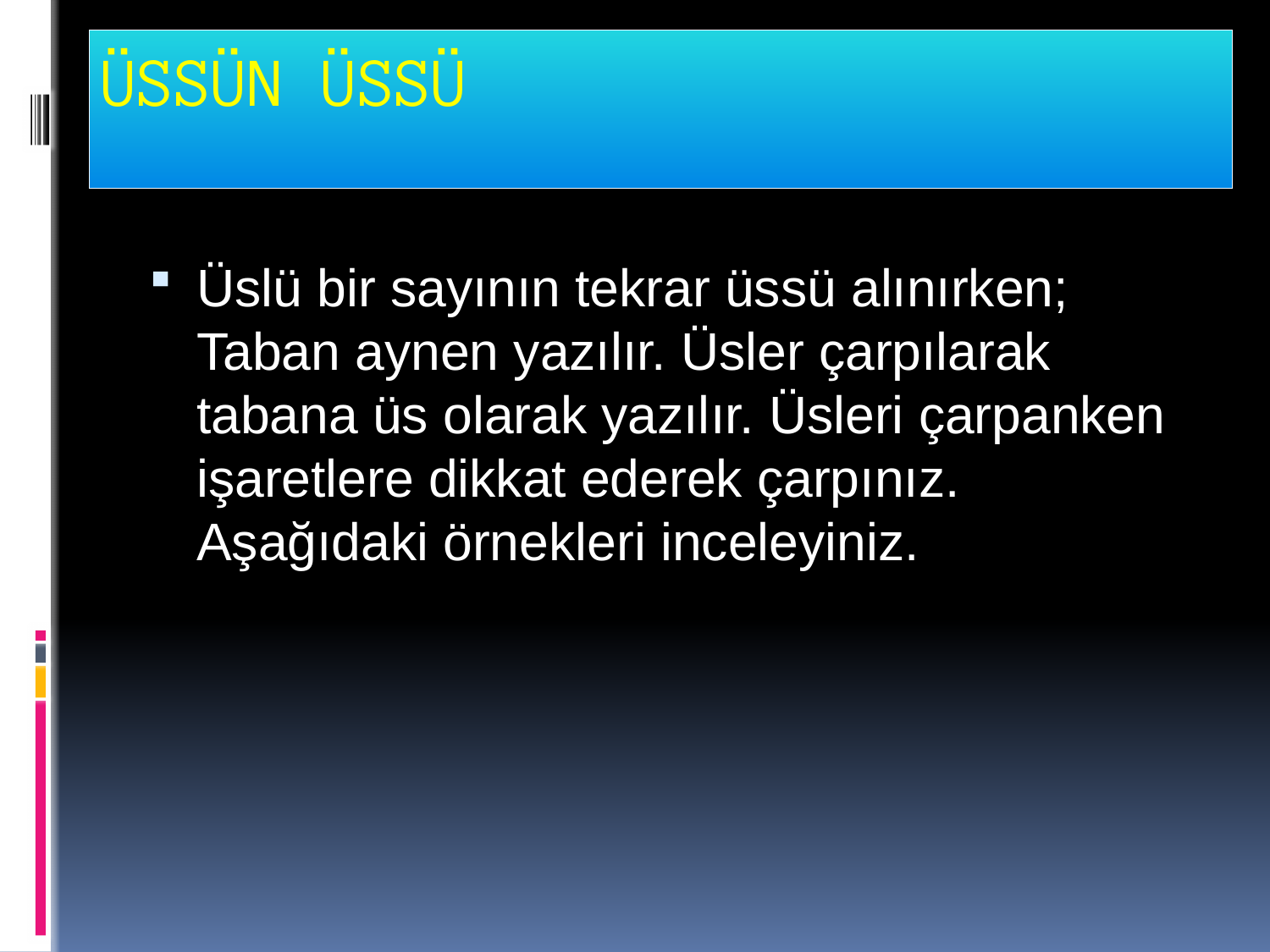

# ÜSSÜN ÜSSÜ
Üslü bir sayının tekrar üssü alınırken; Taban aynen yazılır. Üsler çarpılarak tabana üs olarak yazılır. Üsleri çarpanken işaretlere dikkat ederek çarpınız. Aşağıdaki örnekleri inceleyiniz.